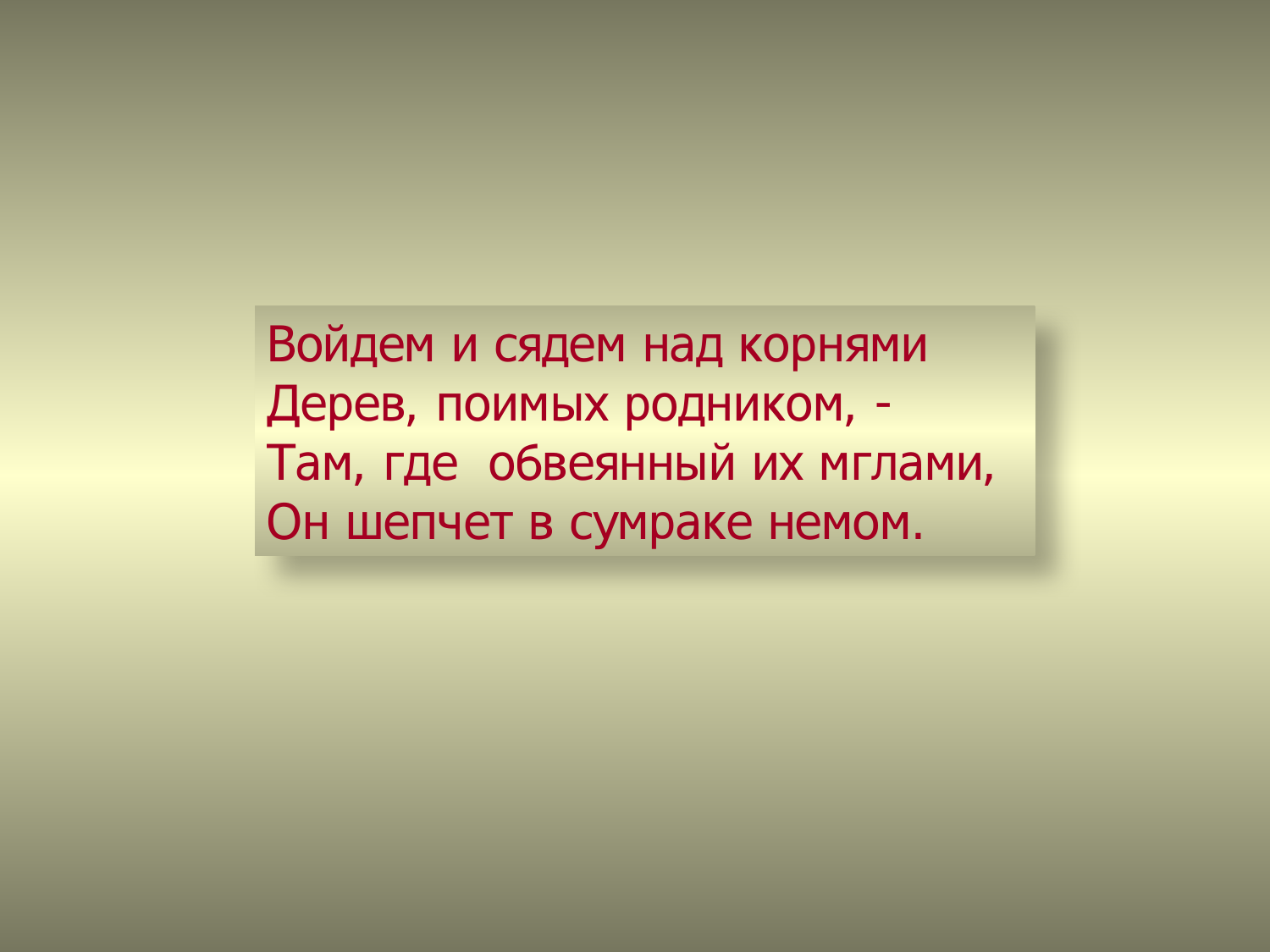

Войдем и сядем над корнями
Дерев, поимых родником, -
Там, где  обвеянный их мглами,
Он шепчет в сумраке немом.